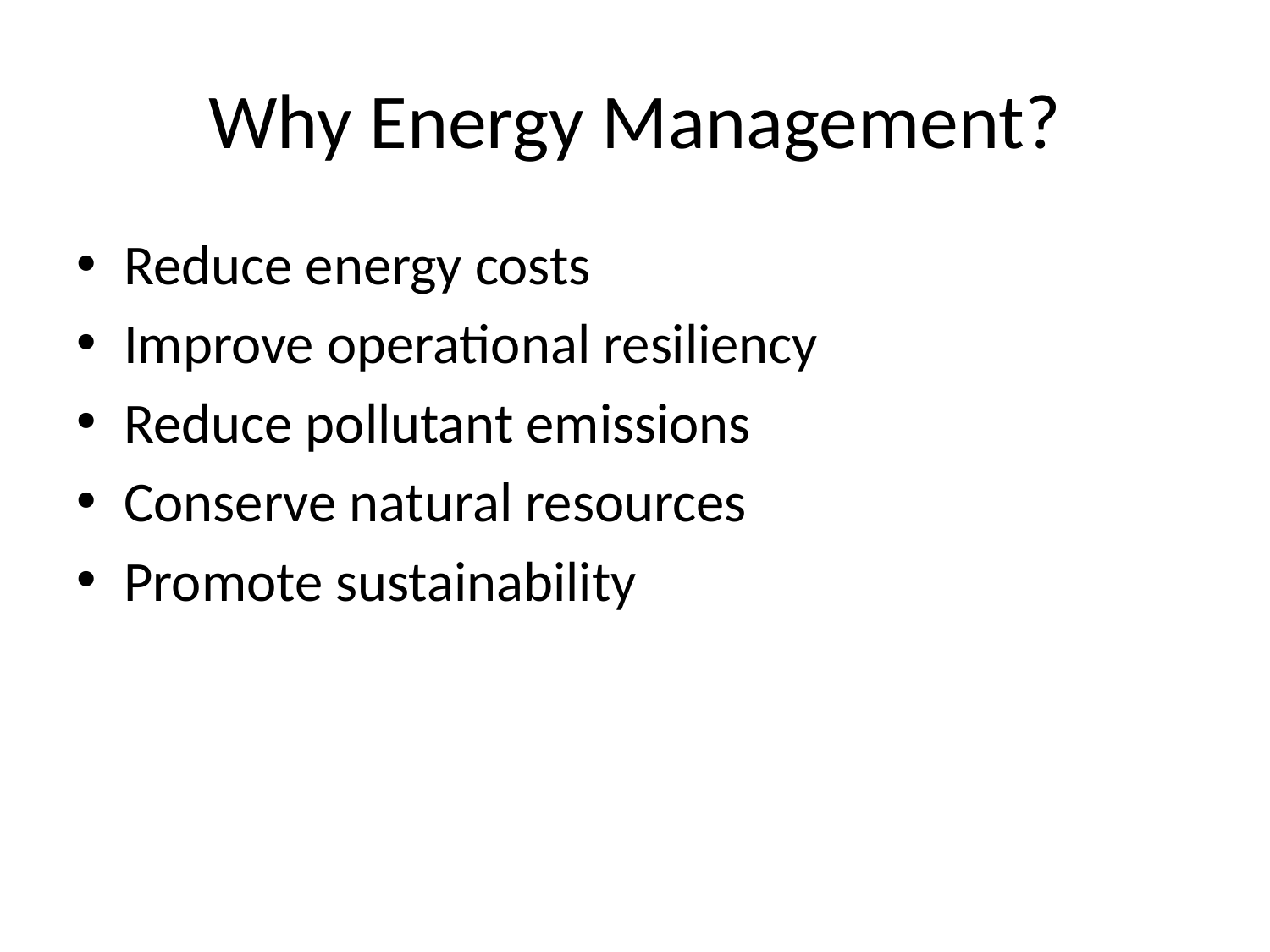

# Why Energy Management?
Reduce energy costs
Improve operational resiliency
Reduce pollutant emissions
Conserve natural resources
Promote sustainability